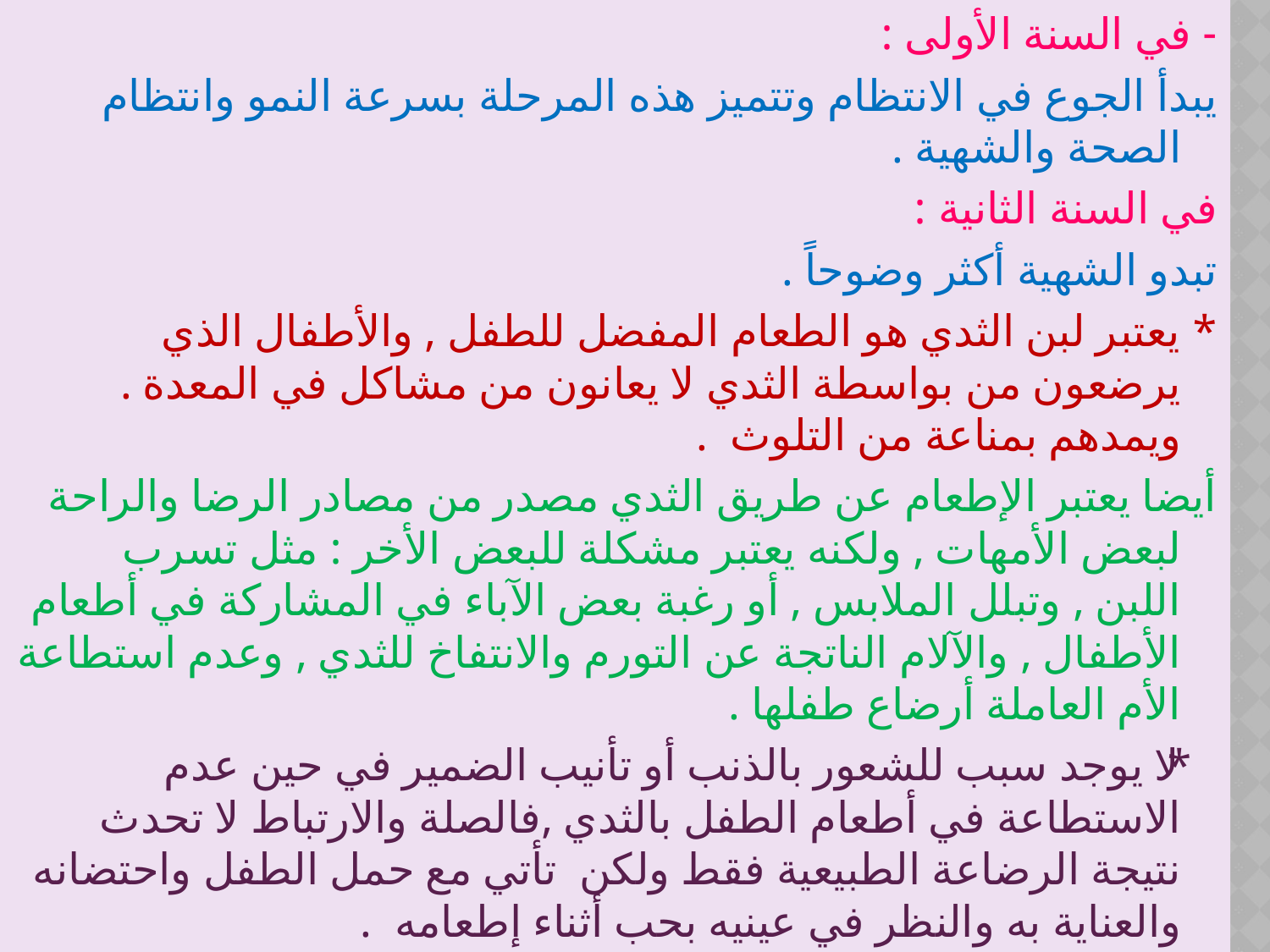

- في السنة الأولى :
يبدأ الجوع في الانتظام وتتميز هذه المرحلة بسرعة النمو وانتظام الصحة والشهية .
في السنة الثانية :
تبدو الشهية أكثر وضوحاً .
* يعتبر لبن الثدي هو الطعام المفضل للطفل , والأطفال الذي يرضعون من بواسطة الثدي لا يعانون من مشاكل في المعدة . ويمدهم بمناعة من التلوث  .
أيضا يعتبر الإطعام عن طريق الثدي مصدر من مصادر الرضا والراحة لبعض الأمهات , ولكنه يعتبر مشكلة للبعض الأخر : مثل تسرب اللبن , وتبلل الملابس , أو رغبة بعض الآباء في المشاركة في أطعام الأطفال , والآلام الناتجة عن التورم والانتفاخ للثدي , وعدم استطاعة الأم العاملة أرضاع طفلها .
* لا يوجد سبب للشعور بالذنب أو تأنيب الضمير في حين عدم الاستطاعة في أطعام الطفل بالثدي ,فالصلة والارتباط لا تحدث نتيجة الرضاعة الطبيعية فقط ولكن  تأتي مع حمل الطفل واحتضانه والعناية به والنظر في عينيه بحب أثناء إطعامه  .